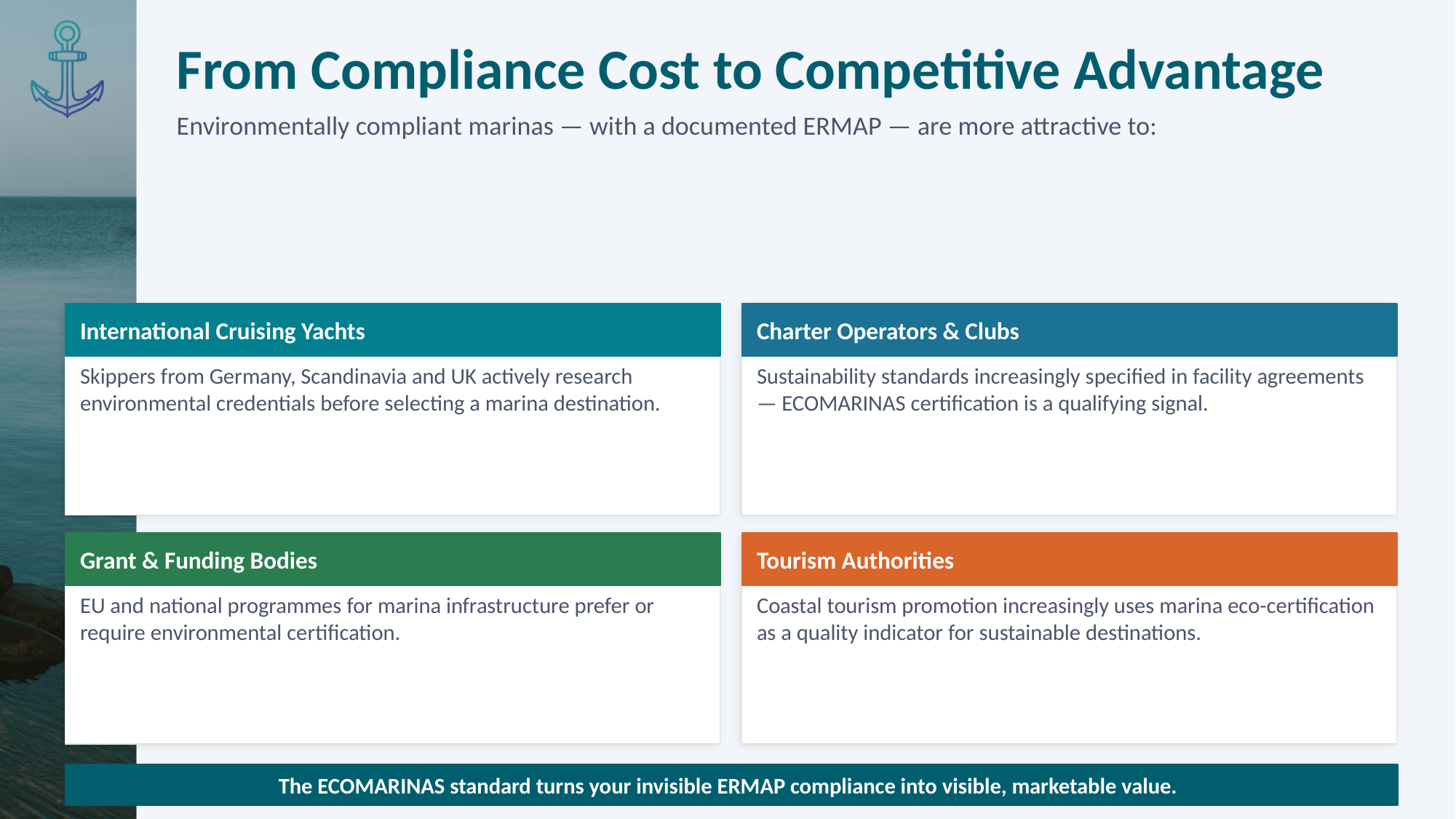

From Compliance Cost to Competitive Advantage
Environmentally compliant marinas — with a documented ERMAP — are more attractive to:

International Cruising Yachts
Skippers from Germany, Scandinavia and UK actively research environmental credentials before selecting a marina destination.

Charter Operators & Clubs
Sustainability standards increasingly specified in facility agreements — ECOMARINAS certification is a qualifying signal.

Grant & Funding Bodies
EU and national programmes for marina infrastructure prefer or require environmental certification.

Tourism Authorities
Coastal tourism promotion increasingly uses marina eco-certification as a quality indicator for sustainable destinations.

The ECOMARINAS standard turns your invisible ERMAP compliance into visible, marketable value.